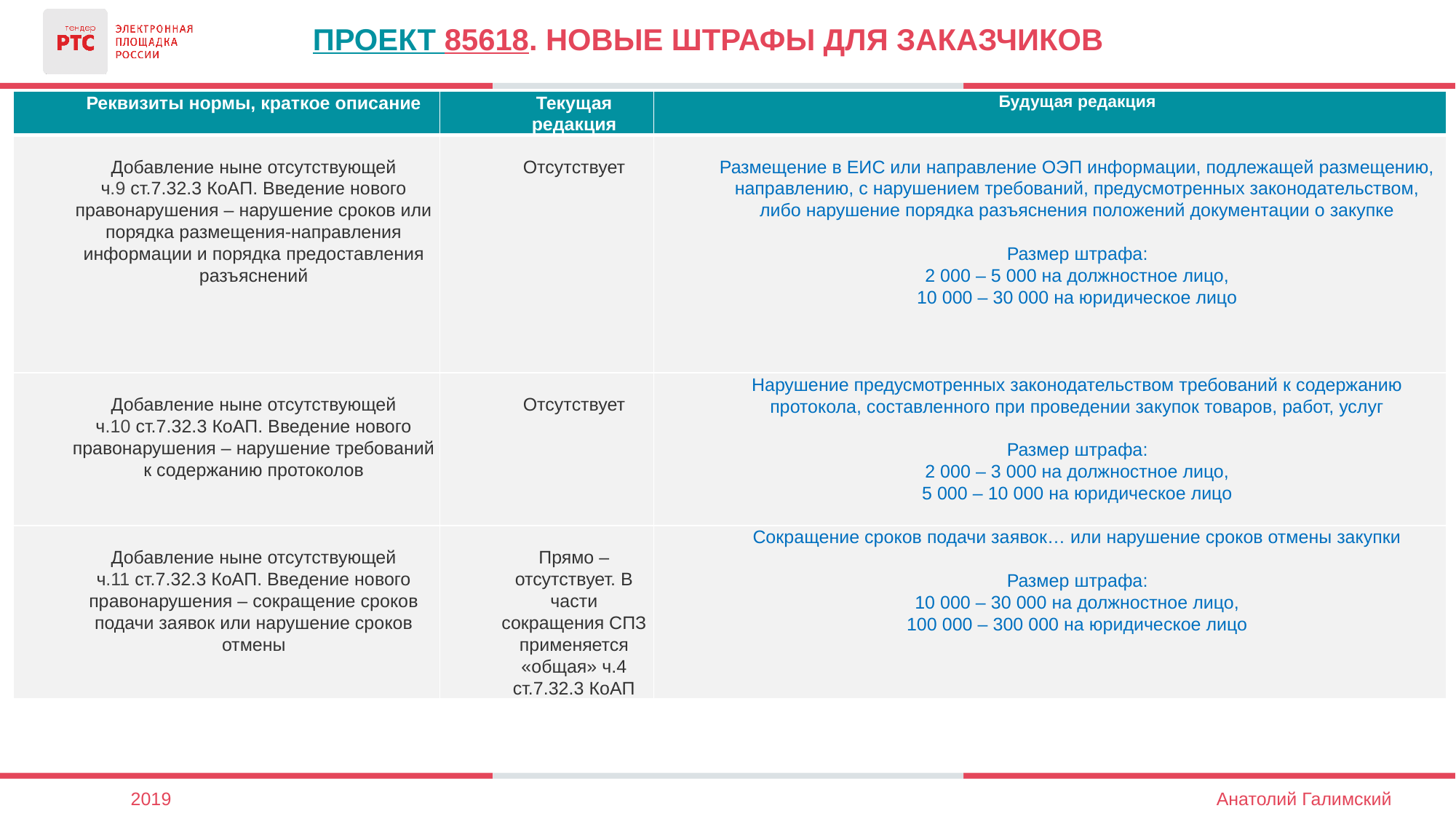

# Проект 85618. новые штрафы для заказчиков

| Реквизиты нормы, краткое описание | Текущая редакция | Будущая редакция |
| --- | --- | --- |
| Добавление ныне отсутствующей ч.9 ст.7.32.3 КоАП. Введение нового правонарушения – нарушение сроков или порядка размещения-направления информации и порядка предоставления разъяснений | Отсутствует | Размещение в ЕИС или направление ОЭП информации, подлежащей размещению, направлению, с нарушением требований, предусмотренных законодательством, либо нарушение порядка разъяснения положений документации о закупке Размер штрафа: 2 000 – 5 000 на должностное лицо, 10 000 – 30 000 на юридическое лицо |
| Добавление ныне отсутствующей ч.10 ст.7.32.3 КоАП. Введение нового правонарушения – нарушение требований к содержанию протоколов | Отсутствует | Нарушение предусмотренных законодательством требований к содержанию протокола, составленного при проведении закупок товаров, работ, услуг Размер штрафа: 2 000 – 3 000 на должностное лицо, 5 000 – 10 000 на юридическое лицо |
| Добавление ныне отсутствующей ч.11 ст.7.32.3 КоАП. Введение нового правонарушения – сокращение сроков подачи заявок или нарушение сроков отмены | Прямо – отсутствует. В части сокращения СПЗ применяется «общая» ч.4 ст.7.32.3 КоАП | Сокращение сроков подачи заявок… или нарушение сроков отмены закупки Размер штрафа: 10 000 – 30 000 на должностное лицо, 100 000 – 300 000 на юридическое лицо |

2019
Анатолий Галимский